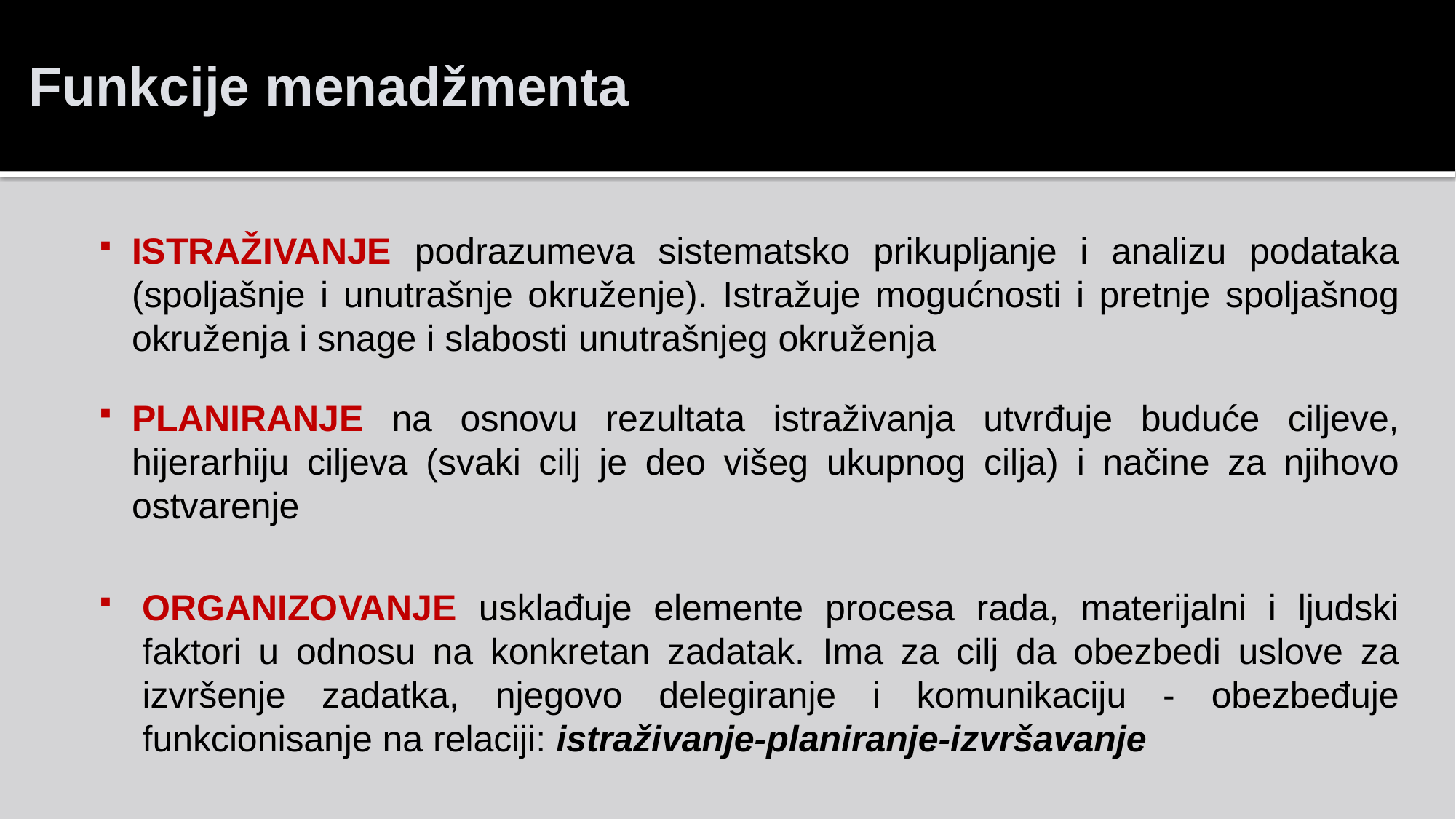

# Funkcije menadžmenta

ISTRAŽIVANJE podrazumeva sistematsko prikupljanje i analizu podataka (spoljašnje i unutrašnje okruženje). Istražuje mogućnosti i pretnje spoljašnog okruženja i snage i slabosti unutrašnjeg okruženja

PLANIRANJE na osnovu rezultata istraživanja utvrđuje buduće ciljeve, hijerarhiju ciljeva (svaki cilj je deo višeg ukupnog cilja) i načine za njihovo ostvarenje

ORGANIZOVANJE usklađuje elemente procesa rada, materijalni i ljudski faktori u odnosu na konkretan zadatak. Ima za cilj da obezbedi uslove za izvršenje zadatka, njegovo delegiranje i komunikaciju - obezbeđuje funkcionisanje na relaciji: istraživanje-planiranje-izvršavanje